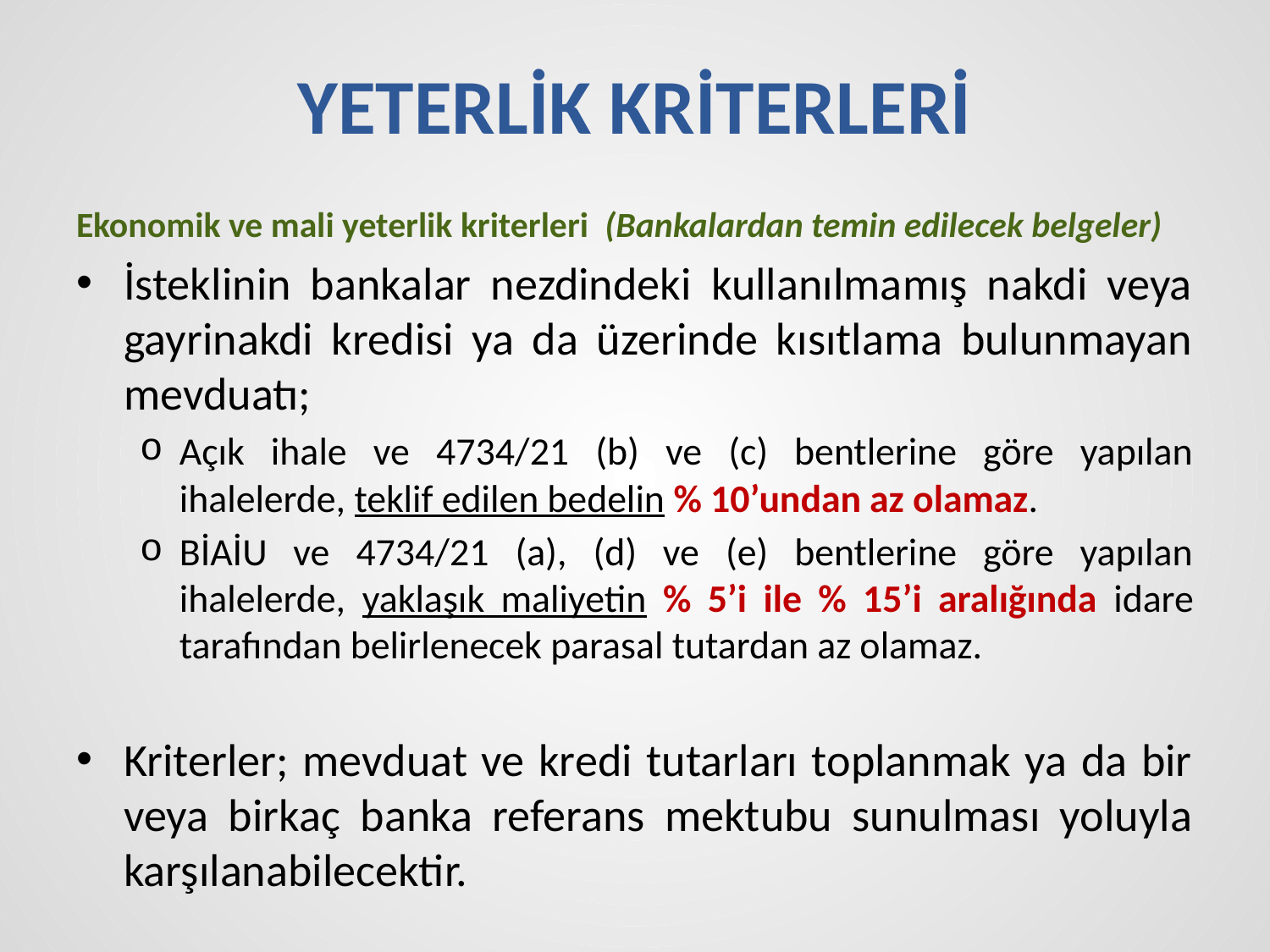

# YETERLİK KRİTERLERİ
Ekonomik ve mali yeterlik kriterleri  (Bankalardan temin edilecek belgeler)
İsteklinin bankalar nezdindeki kullanılmamış nakdi veya gayrinakdi kredisi ya da üzerinde kısıtlama bulunmayan mevduatı;
Açık ihale ve 4734/21 (b) ve (c) bentlerine göre yapılan ihalelerde, teklif edilen bedelin % 10’undan az olamaz.
BİAİU ve 4734/21 (a), (d) ve (e) bentlerine göre yapılan ihalelerde, yaklaşık maliyetin % 5’i ile % 15’i aralığında idare tarafından belirlenecek parasal tutardan az olamaz.

Kriterler; mevduat ve kredi tutarları toplanmak ya da bir veya birkaç banka referans mektubu sunulması yoluyla karşılanabilecektir.